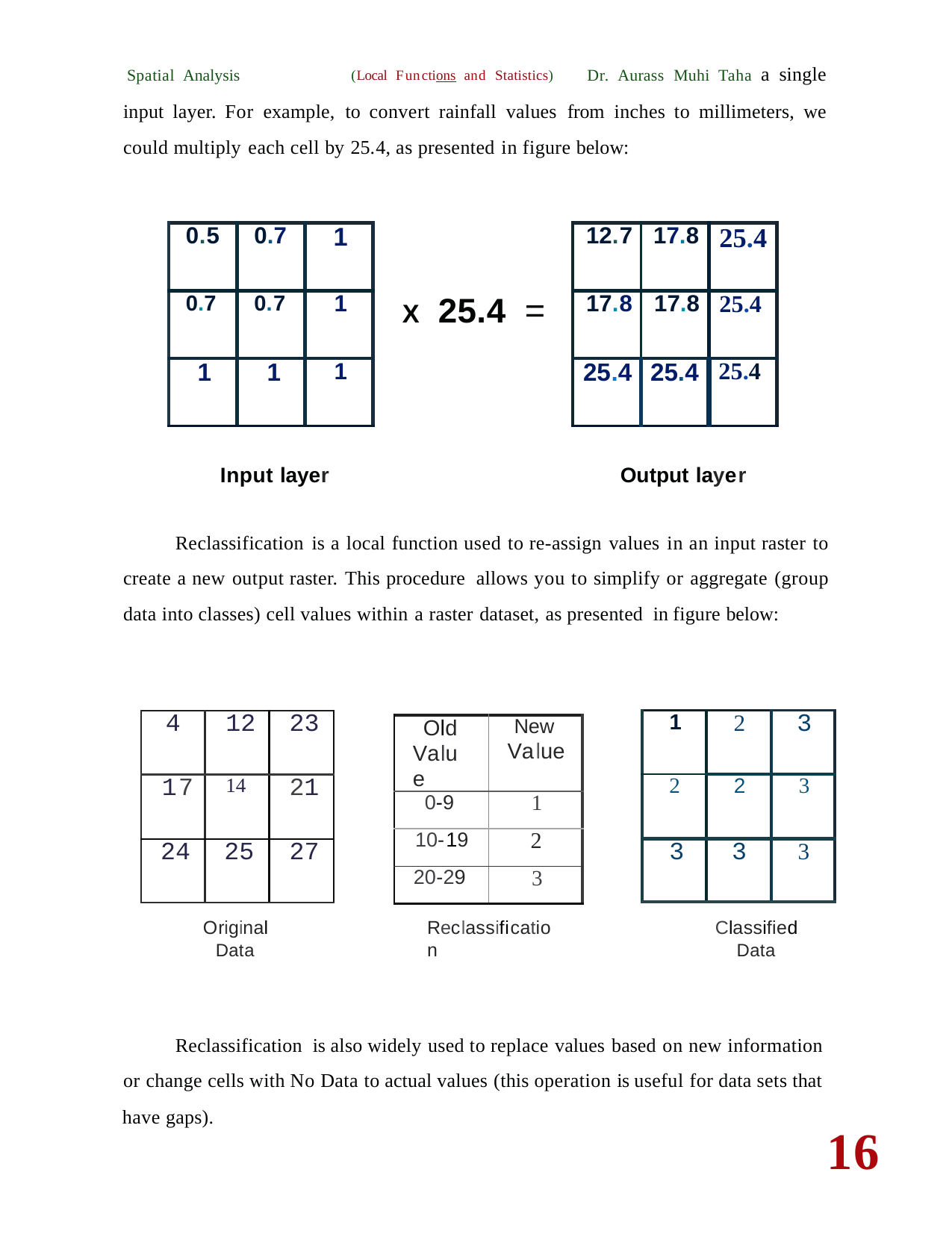

Spatial Analysis	(Local Functions and Statistics)	Dr. Aurass Muhi Taha a single input layer. For example, to convert rainfall values from inches to millimeters, we could multiply each cell by 25.4, as presented in figure below:
| 0.5 | 0.7 | 1 |
| --- | --- | --- |
| 0.7 | 0.7 | 1 |
| 1 | 1 | 1 |
| 12.7 | 17.8 | 25.4 |
| --- | --- | --- |
| 17.8 | 17.8 | 25.4 |
| 25.4 | 25.4 | 25.4 |
X	25.4	=
Input layer
Output layer
Reclassification is a local function used to re-assign values in an input raster to create a new output raster. This procedure  allows you to simplify or aggregate (group data into classes) cell values within a raster dataset, as presented  in figure below:
| 1 | 2 | 3 |
| --- | --- | --- |
| 2 | 2 | 3 |
| 3 | 3 | 3 |
| 4 | 12 | 23 |
| --- | --- | --- |
| 17 | 14 | 21 |
| 24 | 25 | 27 |
| Old Value | New Value |
| --- | --- |
| 0-9 | 1 |
| 10-19 | 2 |
| 20-29 | 3 |
Original
Data
Reclassification
Classified
Data
Reclassification  is also widely used to replace values based on new information or change cells with No Data to actual values (this operation is useful for data sets that
have gaps).
16